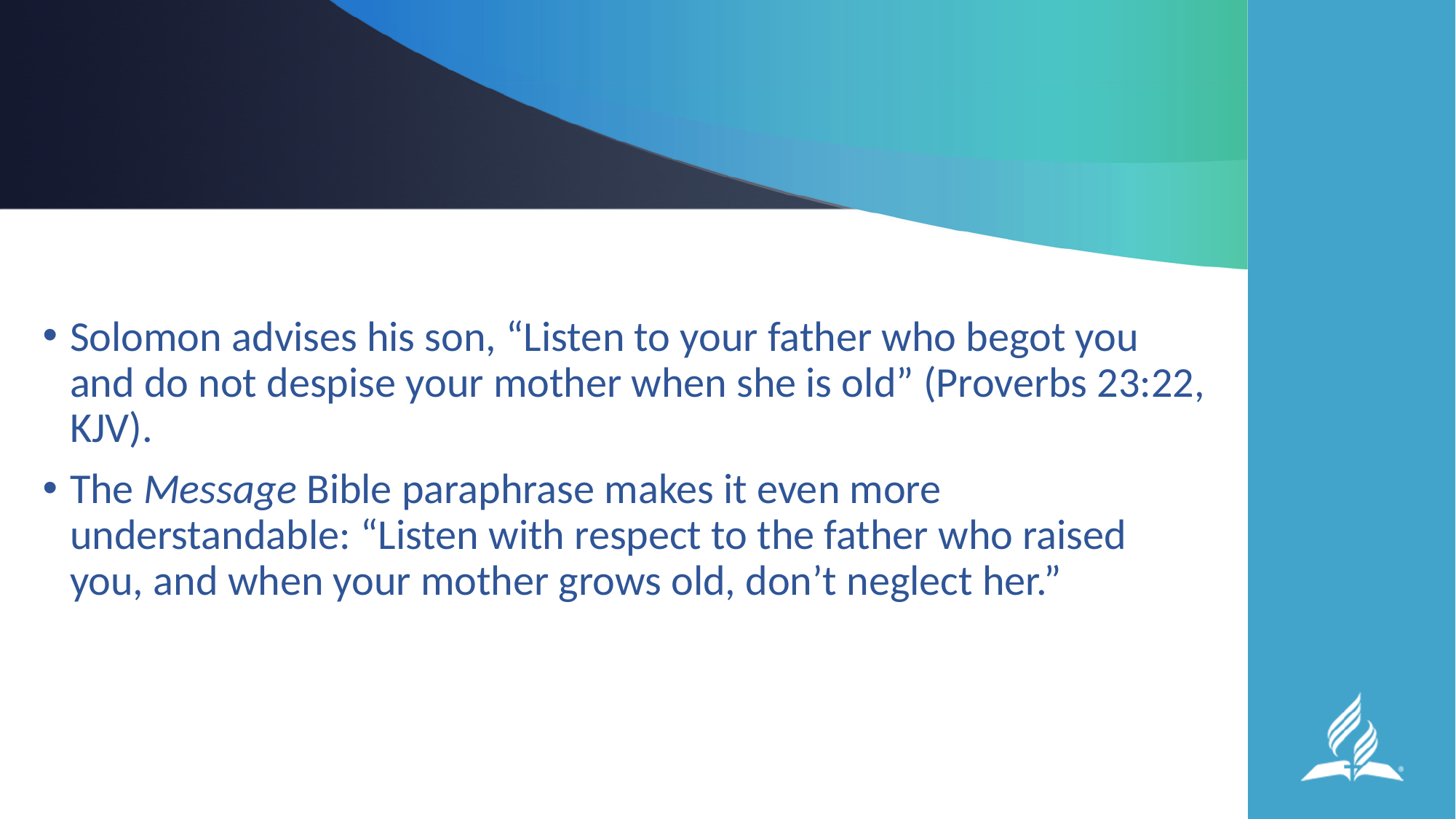

#
Solomon advises his son, “Listen to your father who begot you and do not despise your mother when she is old” (Proverbs 23:22, KJV).
The Message Bible paraphrase makes it even more understandable: “Listen with respect to the father who raised you, and when your mother grows old, don’t neglect her.”